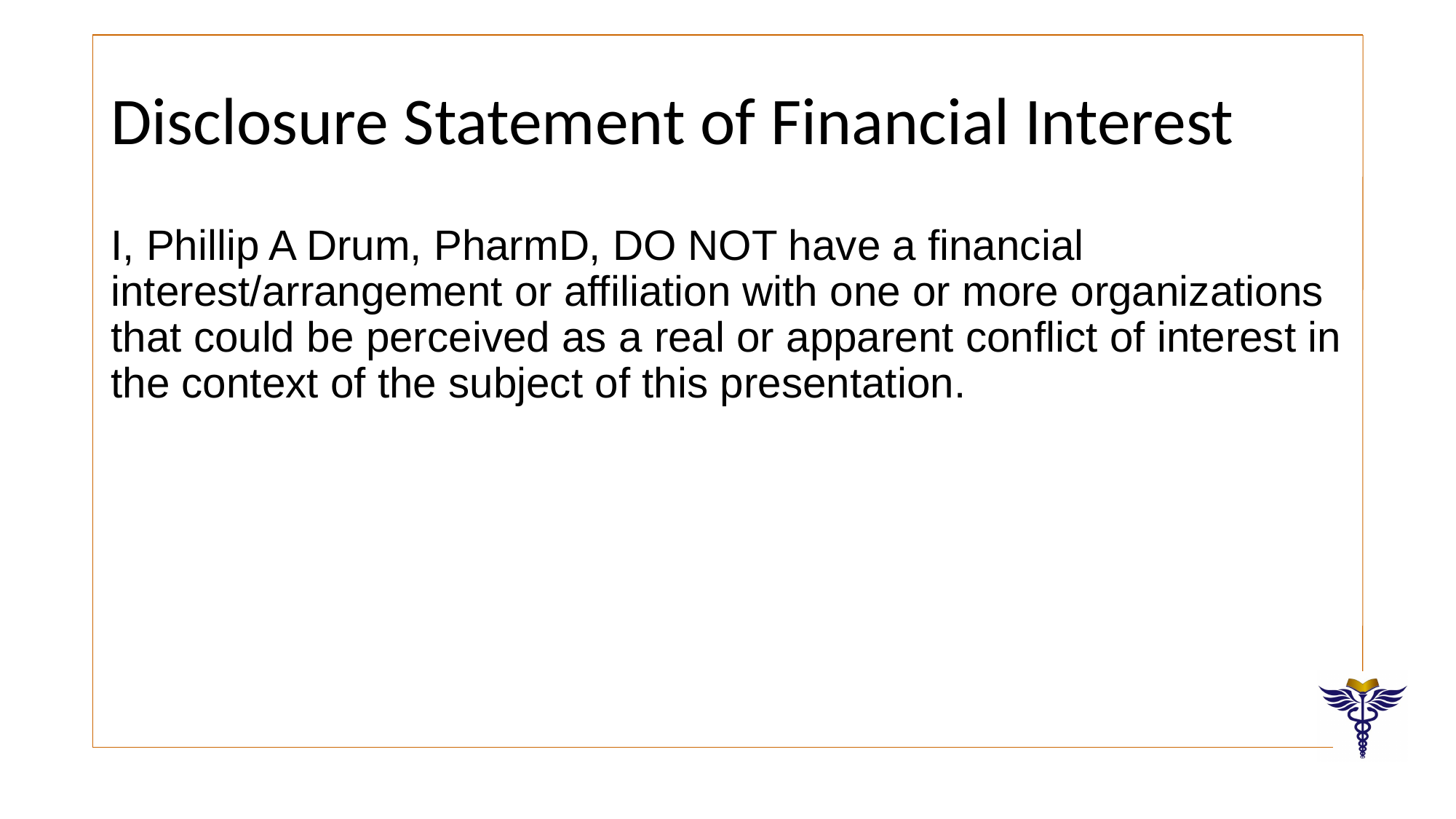

# Disclosure Statement of Financial Interest
I, Phillip A Drum, PharmD, DO NOT have a financial interest/arrangement or affiliation with one or more organizations that could be perceived as a real or apparent conflict of interest in the context of the subject of this presentation.